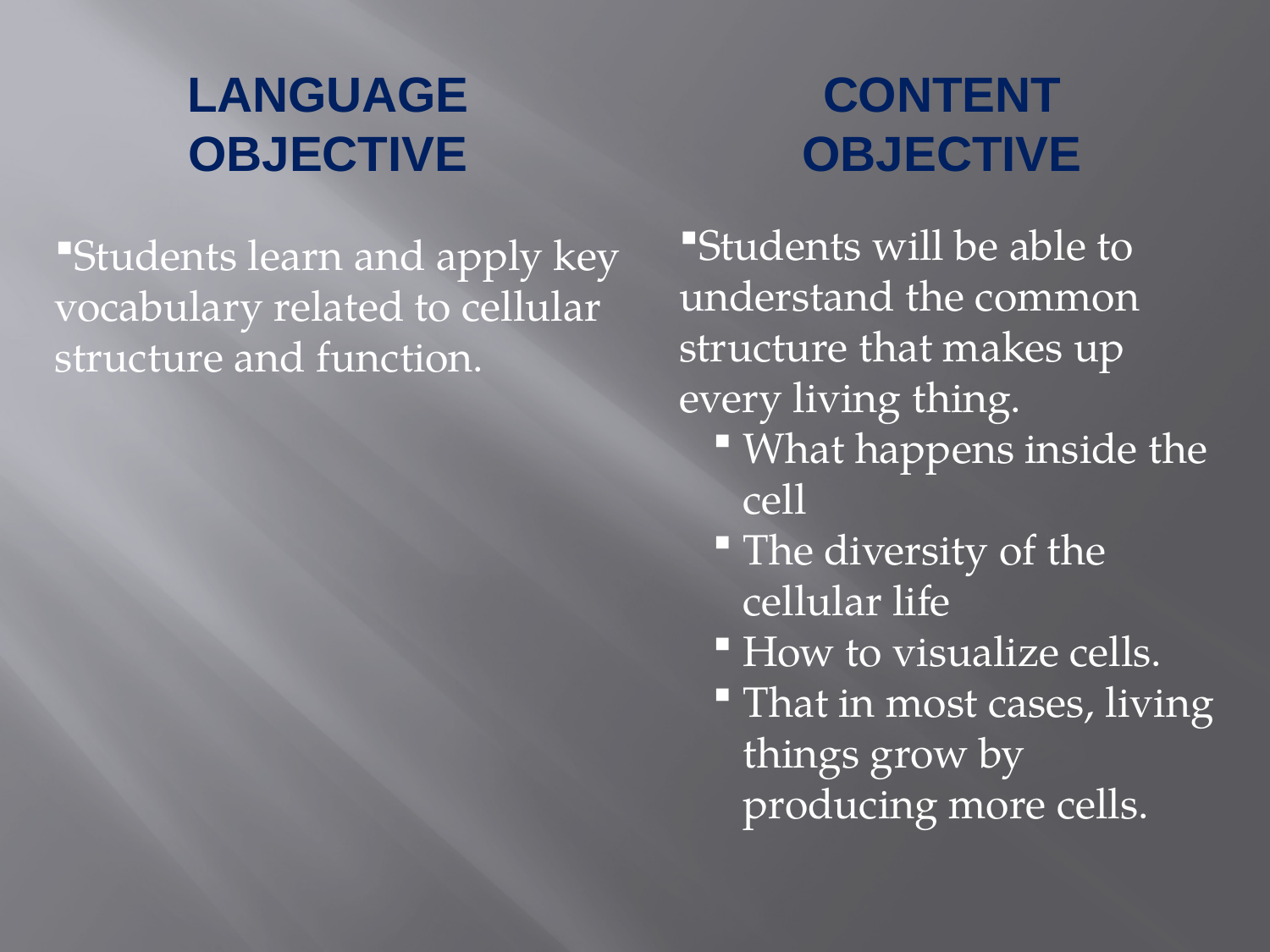

# LANGUAGE OBJECTIVE
CONTENT
OBJECTIVE
Students will be able to understand the common structure that makes up every living thing.
What happens inside the cell
The diversity of the cellular life
How to visualize cells.
That in most cases, living things grow by producing more cells.
Students learn and apply key vocabulary related to cellular structure and function.